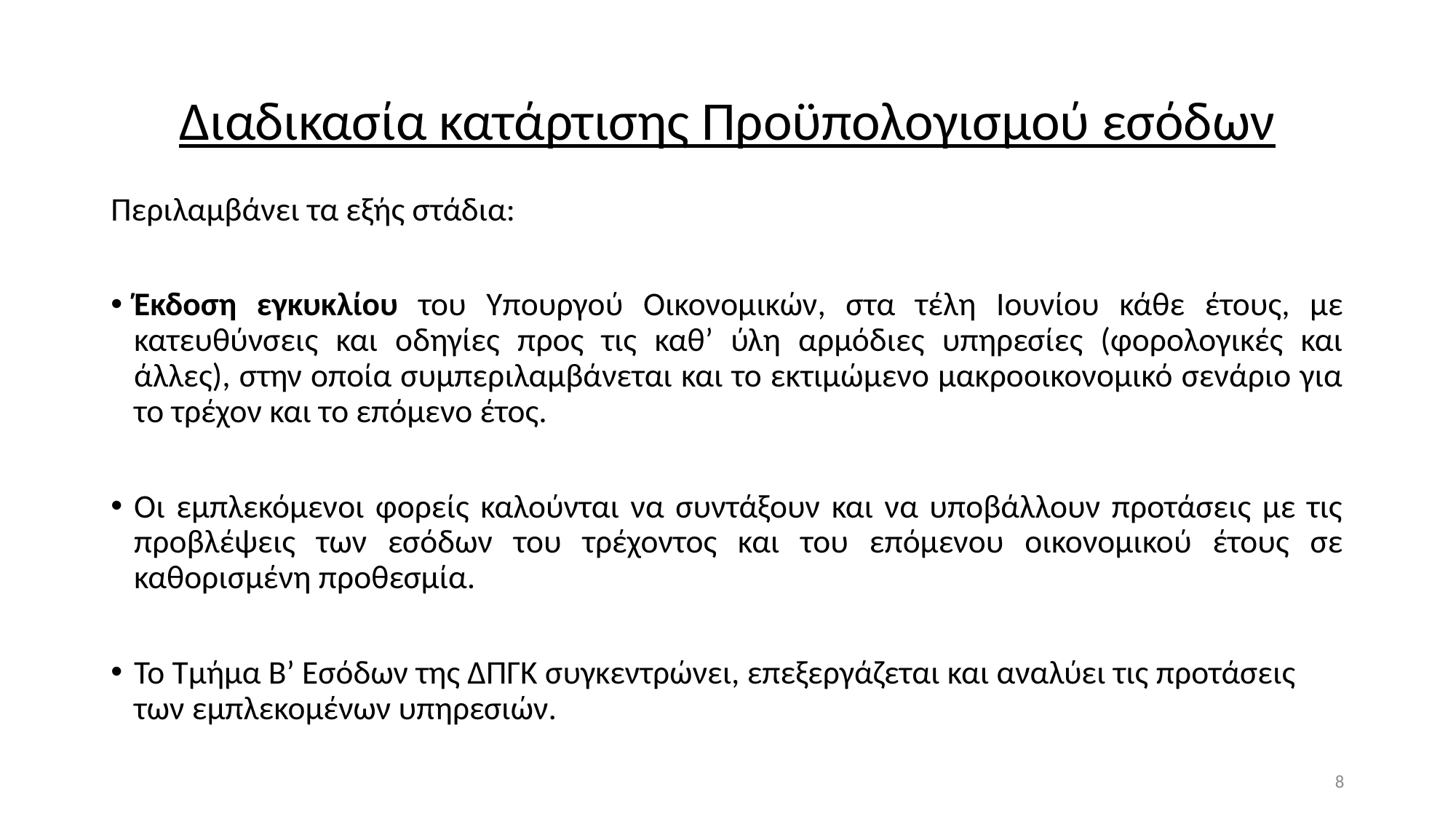

# Διαδικασία κατάρτισης Προϋπολογισμού εσόδων
Περιλαμβάνει τα εξής στάδια:

Έκδοση εγκυκλίου του Υπουργού Οικονομικών, στα τέλη Ιουνίου κάθε έτους, με κατευθύνσεις και οδηγίες προς τις καθ’ ύλη αρμόδιες υπηρεσίες (φορολογικές και άλλες), στην οποία συμπεριλαμβάνεται και το εκτιμώμενο μακροοικονομικό σενάριο για το τρέχον και το επόμενο έτος.

Οι εμπλεκόμενοι φορείς καλούνται να συντάξουν και να υποβάλλουν προτάσεις με τις προβλέψεις των εσόδων του τρέχοντος και του επόμενου οικονομικού έτους σε καθορισμένη προθεσμία.

Το Τμήμα Β’ Εσόδων της ΔΠΓΚ συγκεντρώνει, επεξεργάζεται και αναλύει τις προτάσεις των εμπλεκομένων υπηρεσιών.

8